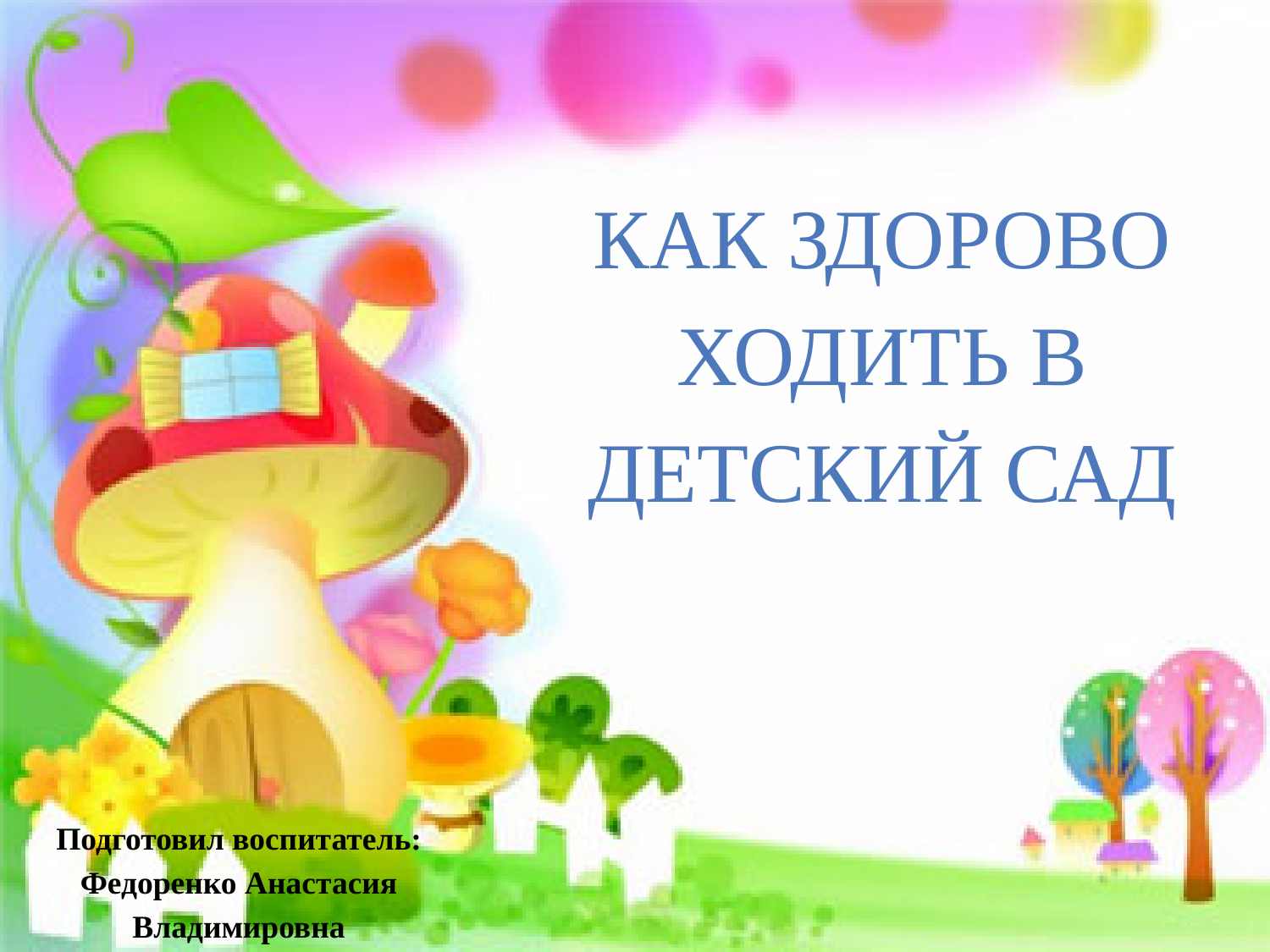

КАК ЗДОРОВО ходить в детский сад
Подготовил воспитатель: Федоренко Анастасия Владимировна